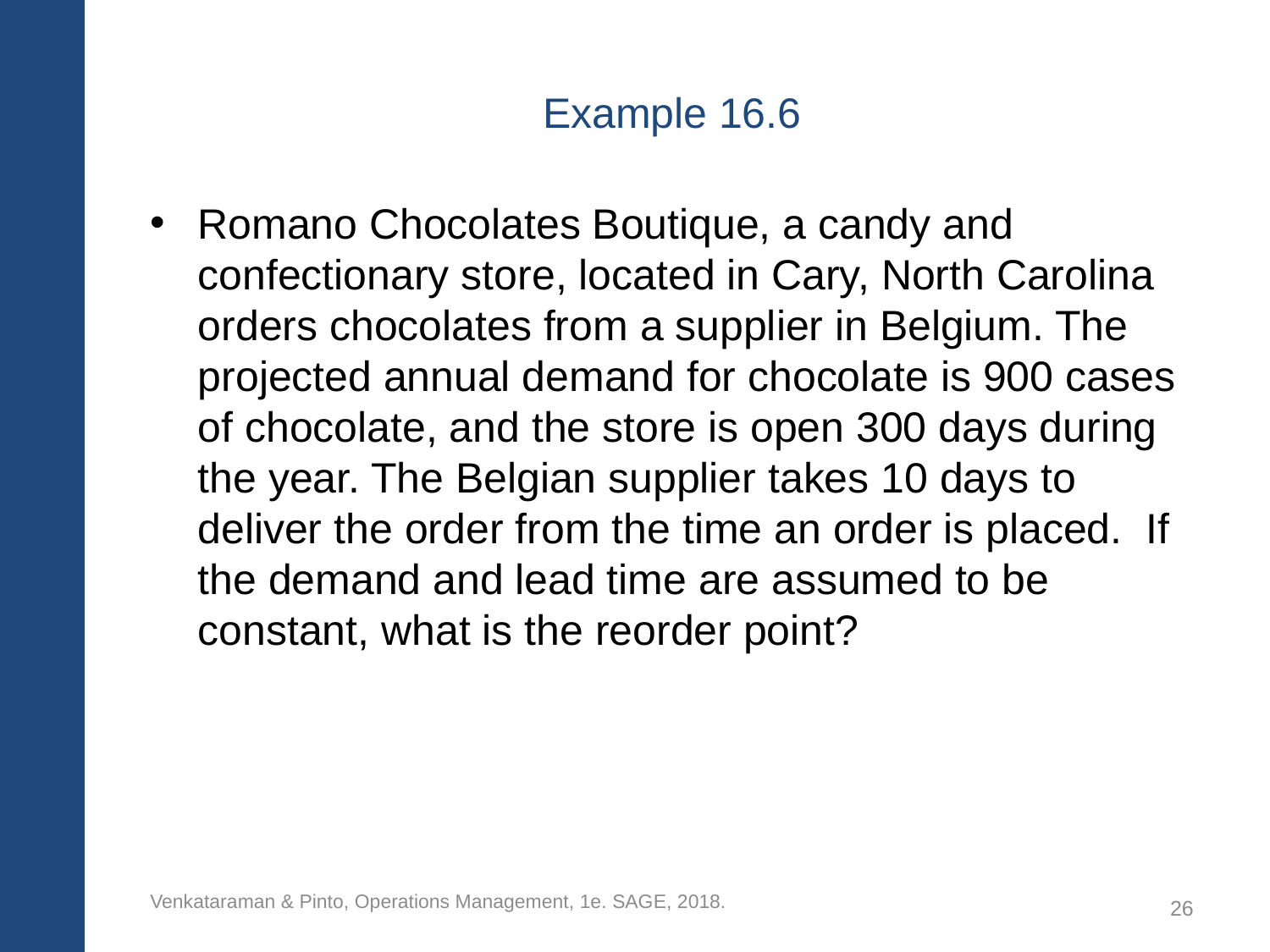

# Example 16.6
Romano Chocolates Boutique, a candy and confectionary store, located in Cary, North Carolina orders chocolates from a supplier in Belgium. The projected annual demand for chocolate is 900 cases of chocolate, and the store is open 300 days during the year. The Belgian supplier takes 10 days to deliver the order from the time an order is placed.  If the demand and lead time are assumed to be constant, what is the reorder point?
Venkataraman & Pinto, Operations Management, 1e. SAGE, 2018.
26